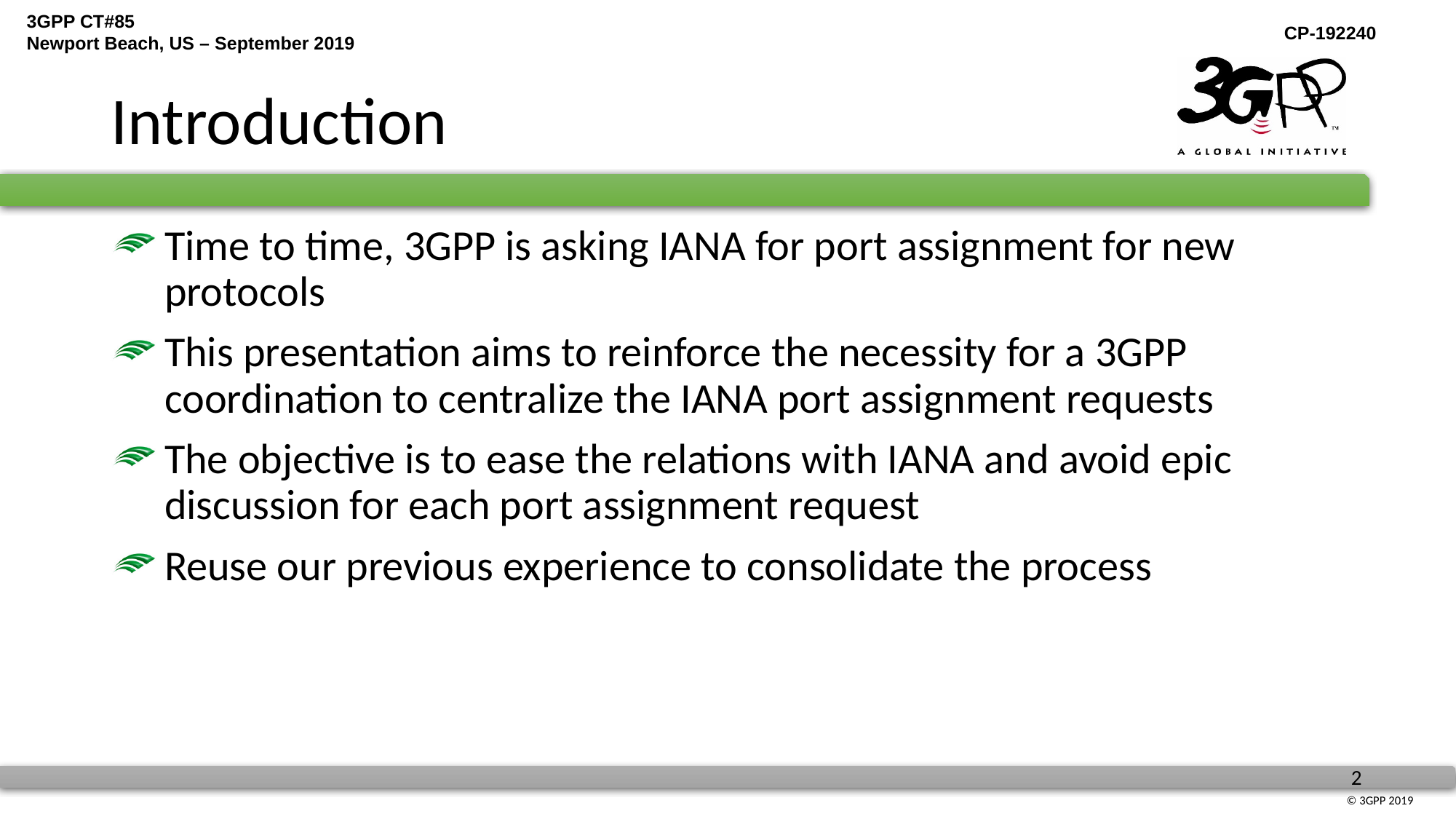

# Introduction
Time to time, 3GPP is asking IANA for port assignment for new protocols
This presentation aims to reinforce the necessity for a 3GPP coordination to centralize the IANA port assignment requests
The objective is to ease the relations with IANA and avoid epic  discussion for each port assignment request
Reuse our previous experience to consolidate the process